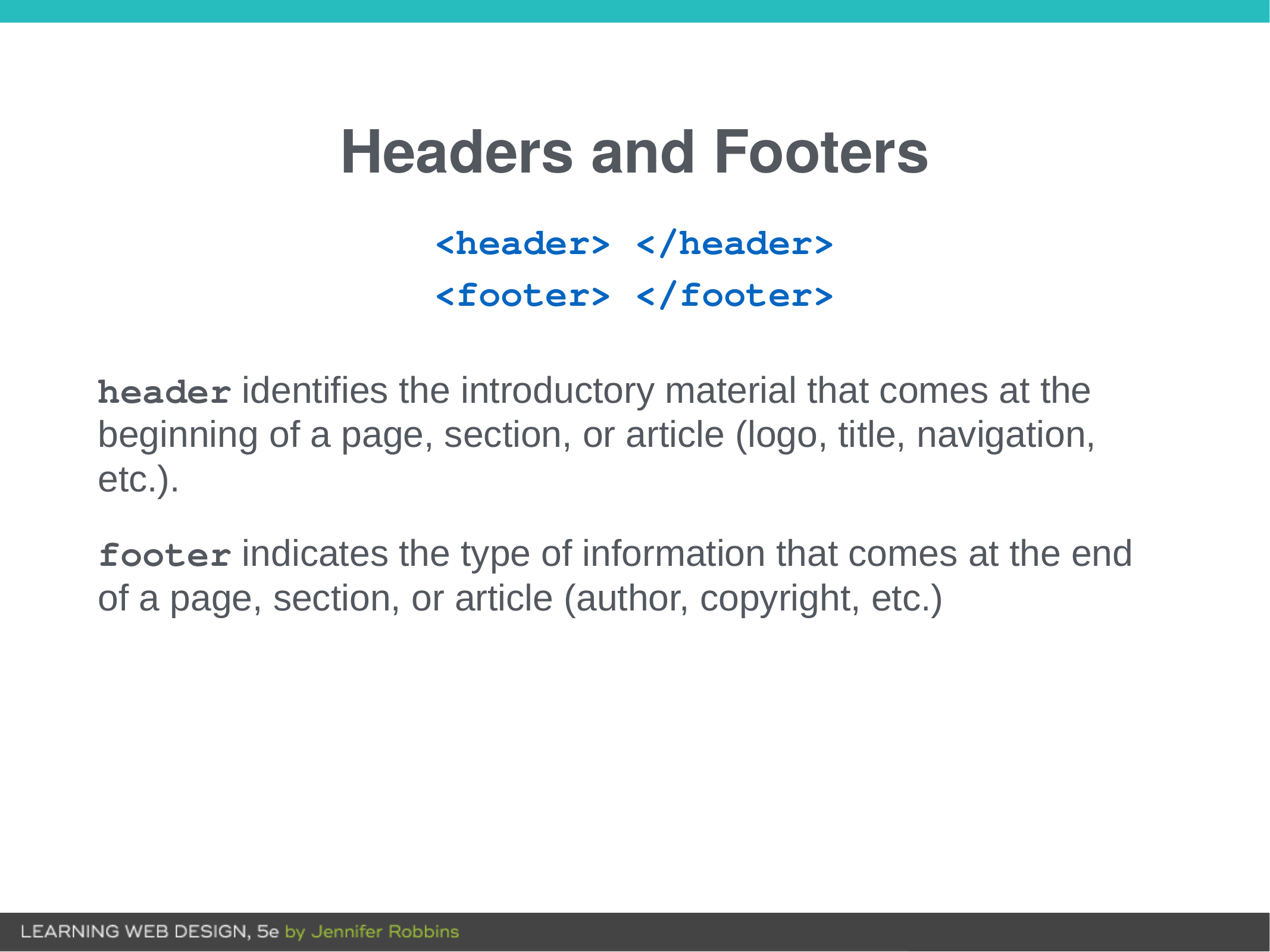

# Headers and Footers
<header> </header>
<footer> </footer>
header identifies the introductory material that comes at the beginning of a page, section, or article (logo, title, navigation, etc.).
footer indicates the type of information that comes at the end of a page, section, or article (author, copyright, etc.)